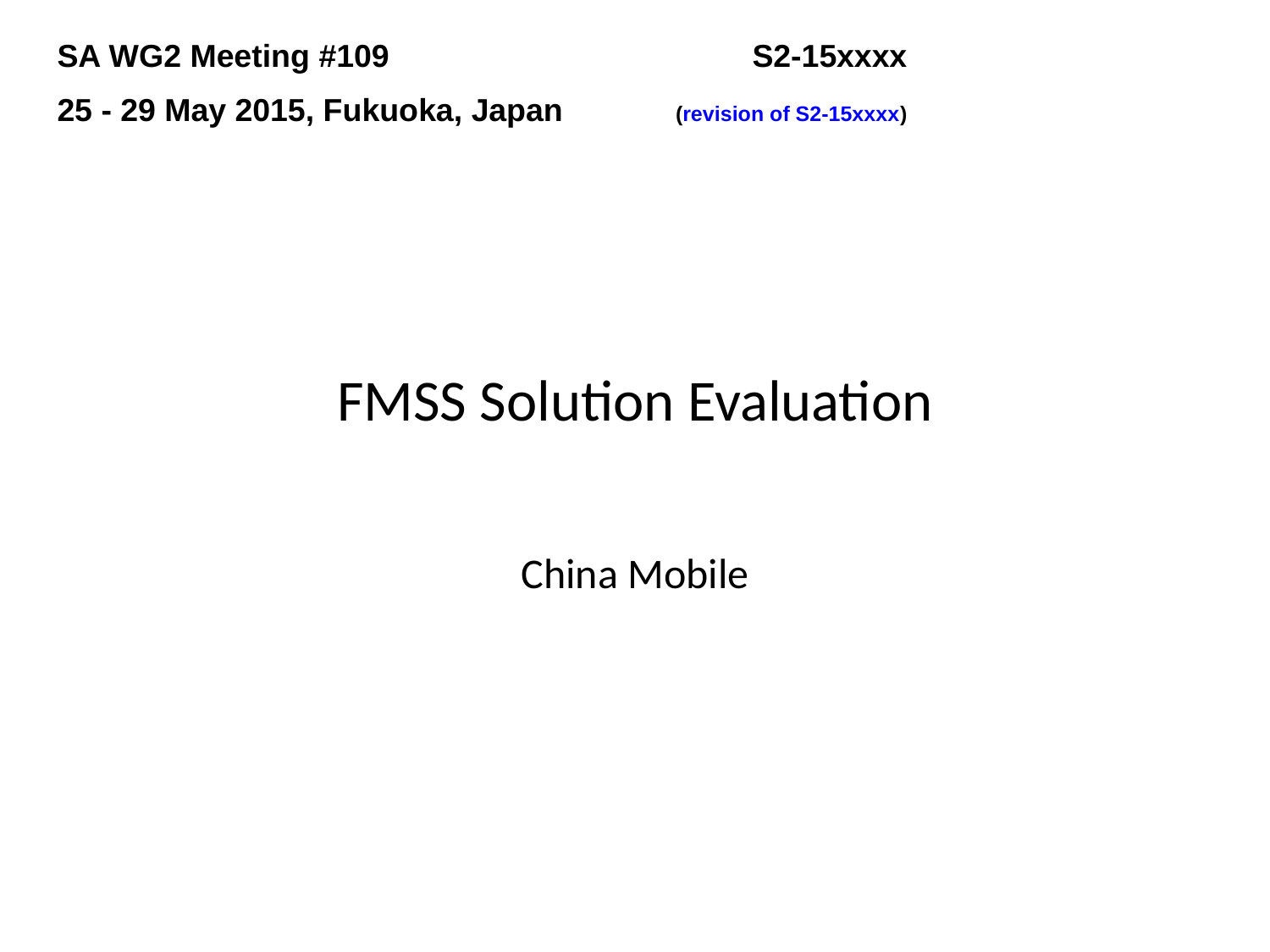

SA WG2 Meeting #109	S2-15xxxx
25 - 29 May 2015, Fukuoka, Japan	(revision of S2-15xxxx)
# FMSS Solution Evaluation
China Mobile